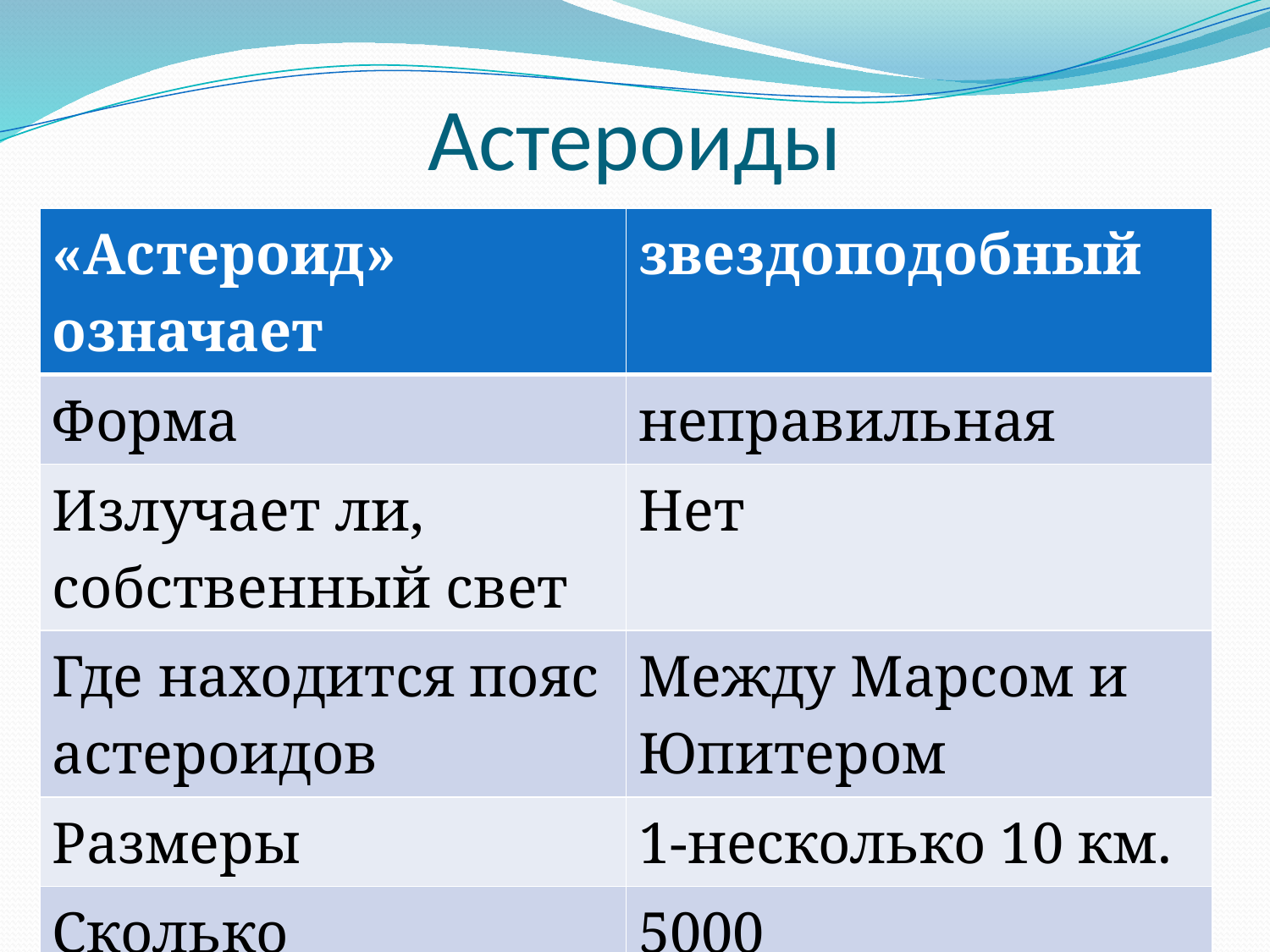

# Астероиды
| «Астероид» означает | звездоподобный |
| --- | --- |
| Форма | неправильная |
| Излучает ли, собственный свет | Нет |
| Где находится пояс астероидов | Между Марсом и Юпитером |
| Размеры | 1-несколько 10 км. |
| Сколько обнаружено | 5000 |